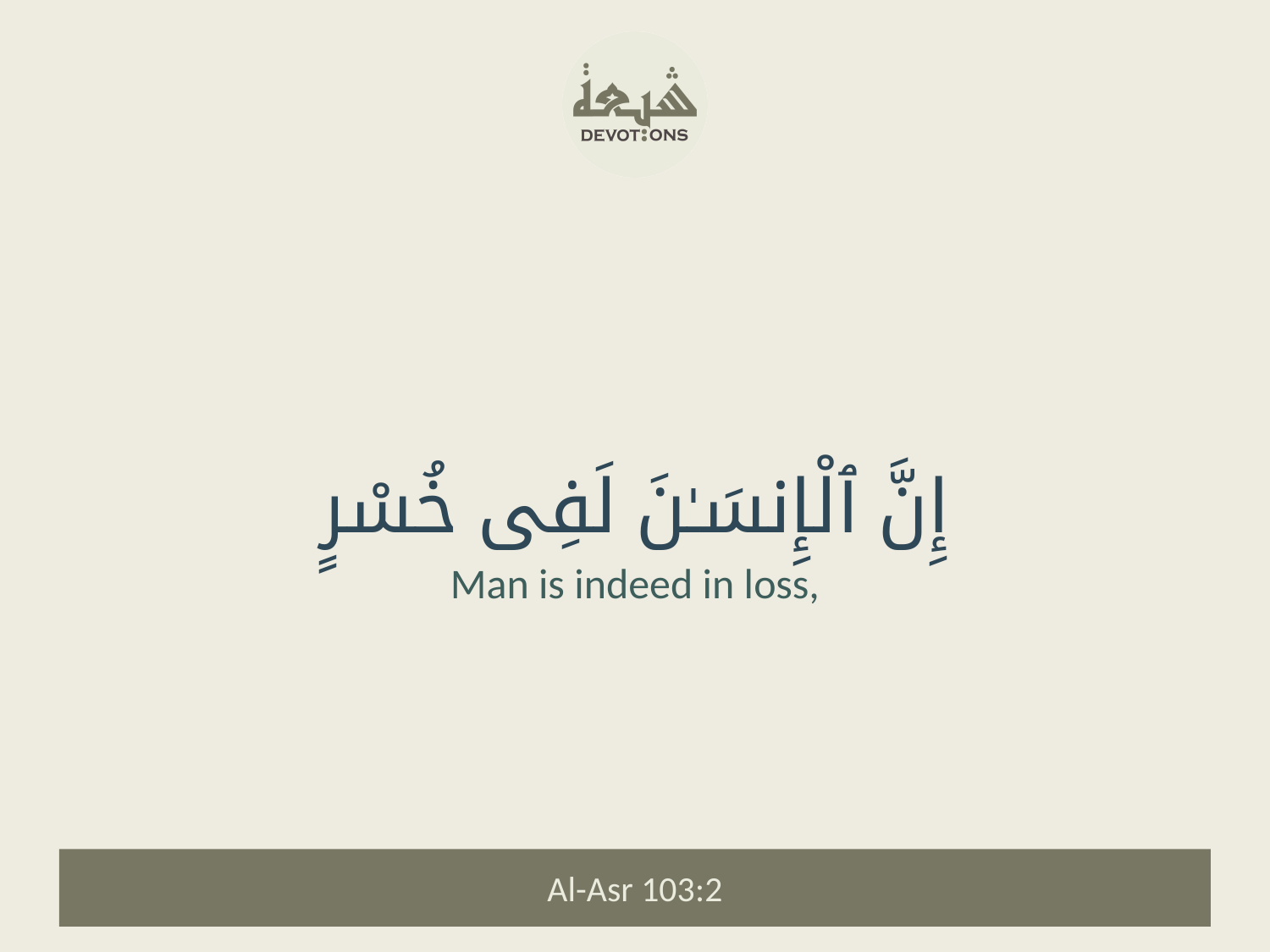

إِنَّ ٱلْإِنسَـٰنَ لَفِى خُسْرٍ
Man is indeed in loss,
Al-Asr 103:2